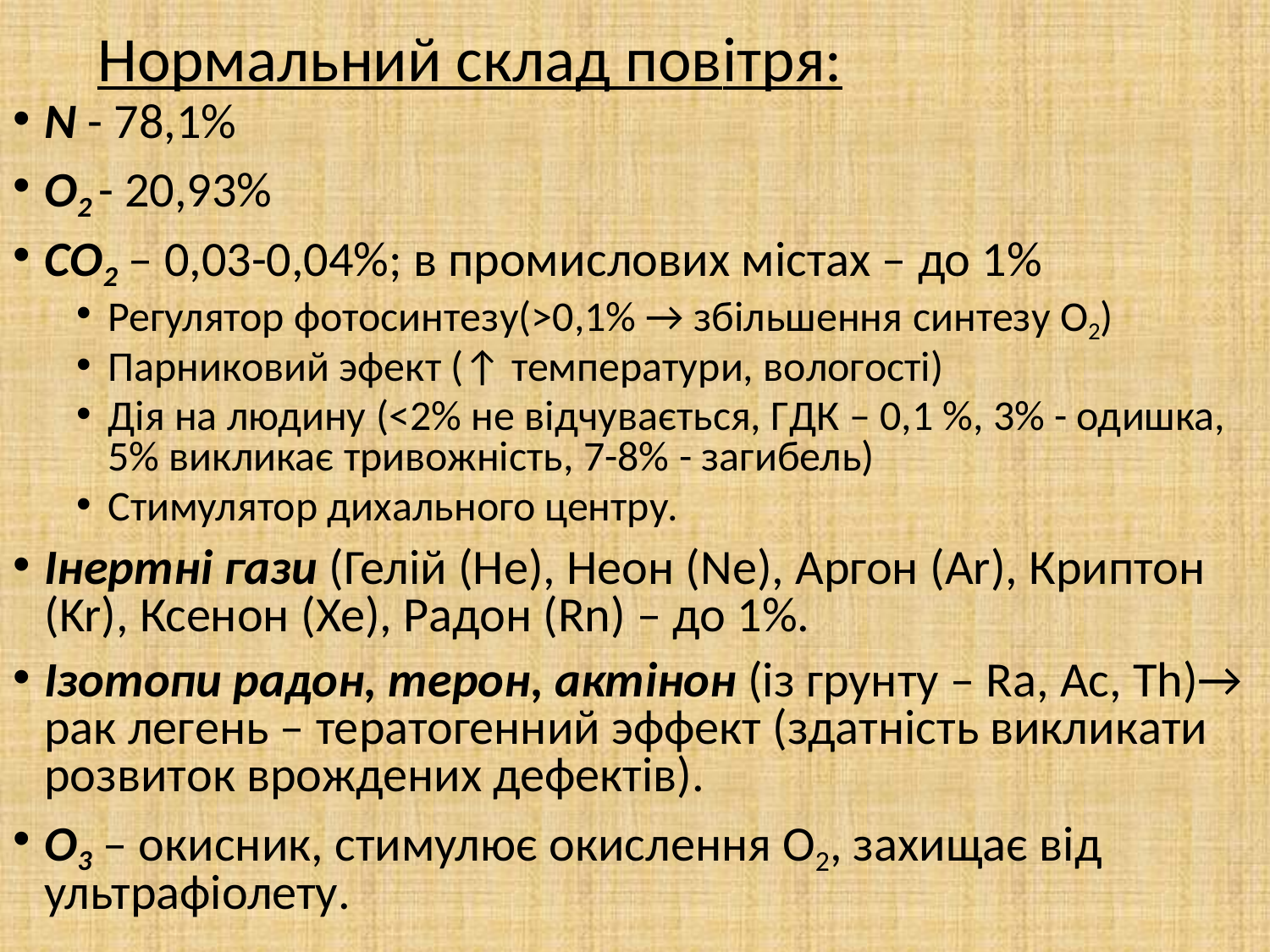

# Нормальний склад повітря:
N - 78,1%
О2 - 20,93%
СО2 – 0,03-0,04%; в промислових містах – до 1%
Регулятор фотосинтезу(>0,1% → збільшення синтезу О2)
Парниковий эфект (↑ температури, вологості)
Дія на людину (<2% не відчувається, ГДК – 0,1 %, 3% - одишка, 5% викликає тривожність, 7-8% - загибель)
Стимулятор дихального центру.
Інертні гази (Гелій (Не), Неон (Ne), Аргон (Аr), Криптон (Kr), Ксенон (Хе), Радон (Rn) – до 1%.
Ізотопи радон, терон, актінон (із грунту – Ra, Ac, Th)→ рак легень – тератогенний эффект (здатність викликати розвиток врождених дефектів).
О3 – окисник, стимулює окислення О2, захищає від ультрафіолету.